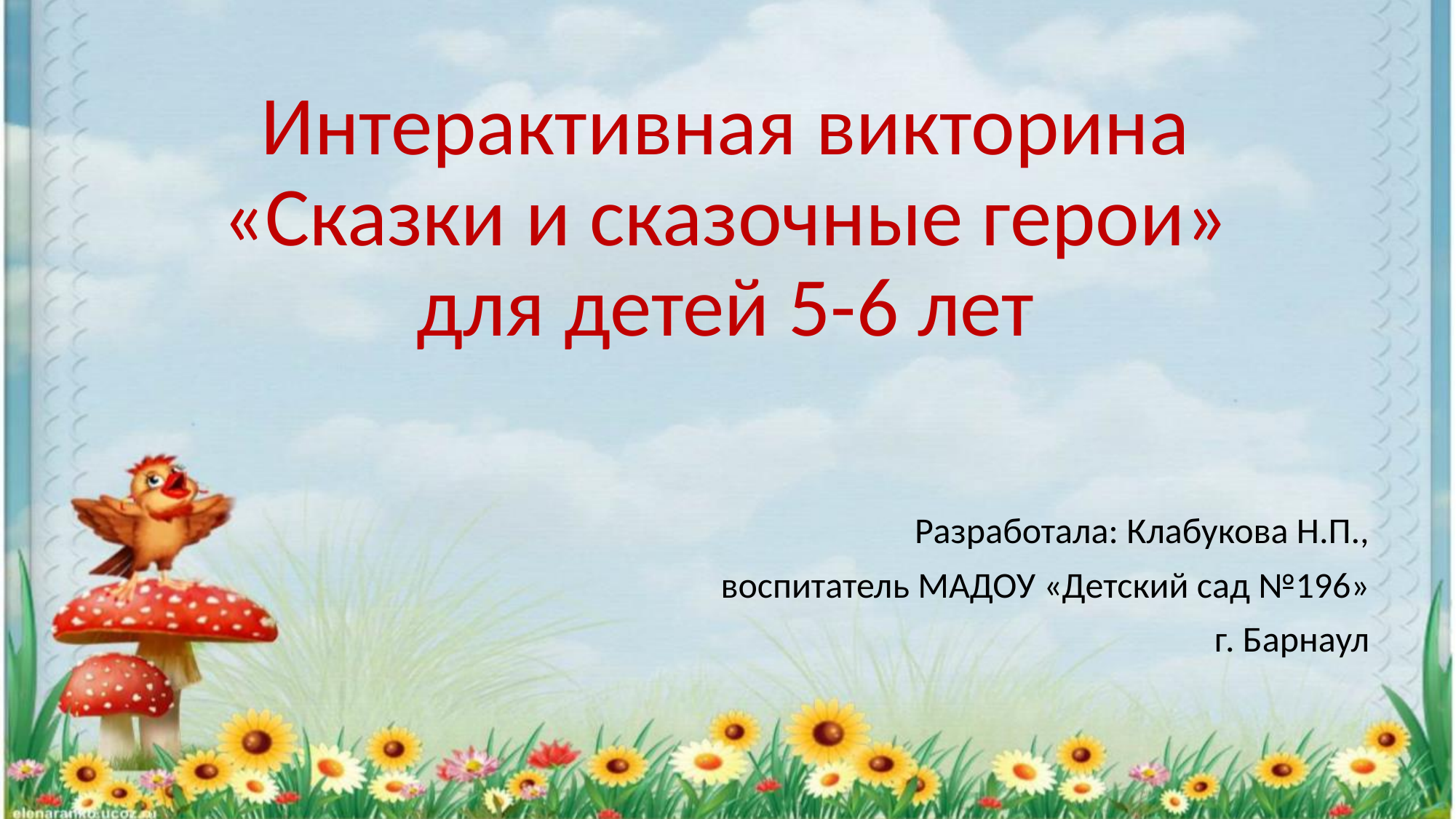

# Интерактивная викторина «Сказки и сказочные герои» для детей 5-6 лет
Разработала: Клабукова Н.П.,
воспитатель МАДОУ «Детский сад №196»
г. Барнаул